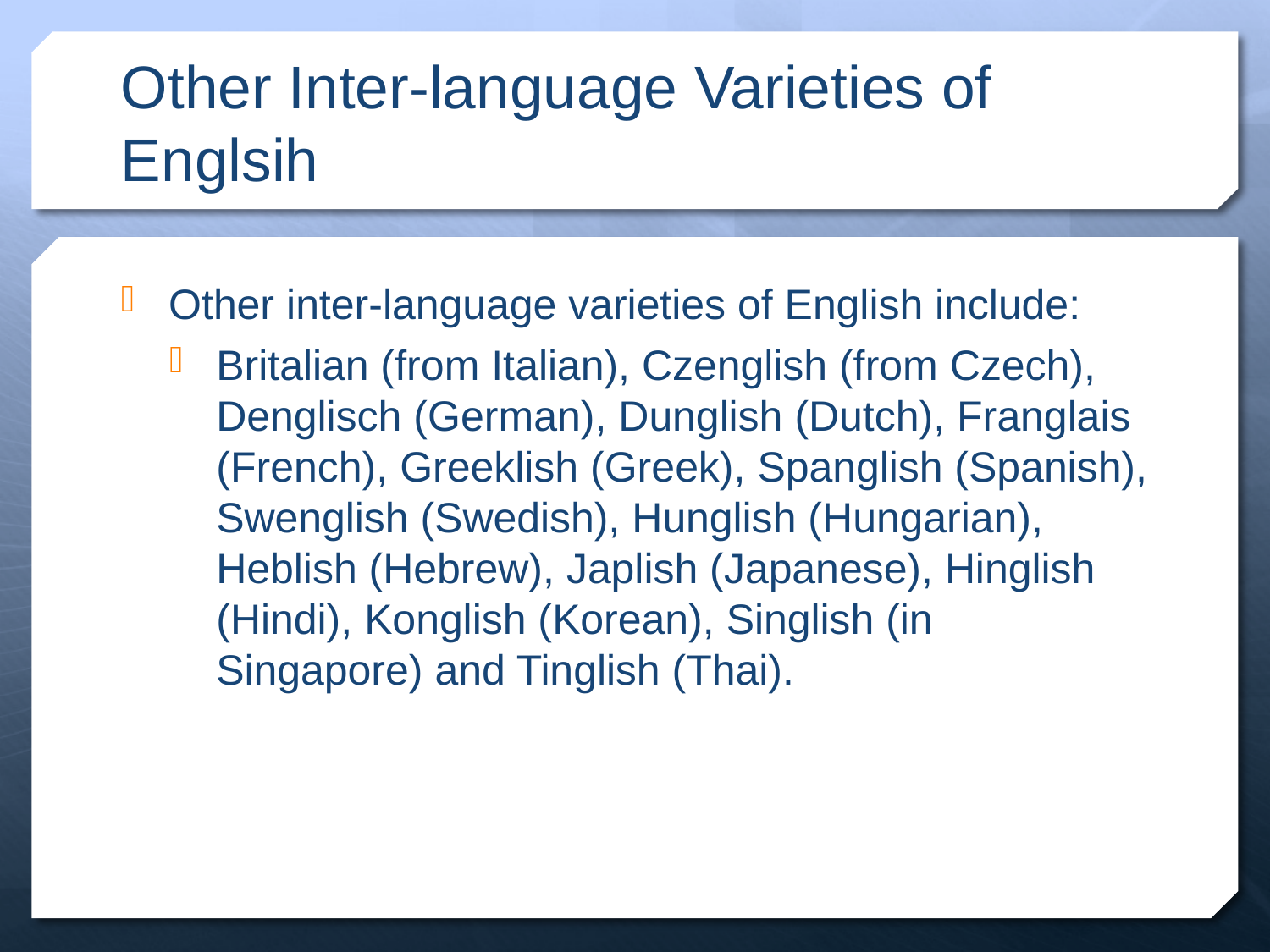

# Other Inter-language Varieties of Englsih
Other inter-language varieties of English include:
Britalian (from Italian), Czenglish (from Czech), Denglisch (German), Dunglish (Dutch), Franglais (French), Greeklish (Greek), Spanglish (Spanish), Swenglish (Swedish), Hunglish (Hungarian), Heblish (Hebrew), Japlish (Japanese), Hinglish (Hindi), Konglish (Korean), Singlish (in Singapore) and Tinglish (Thai).